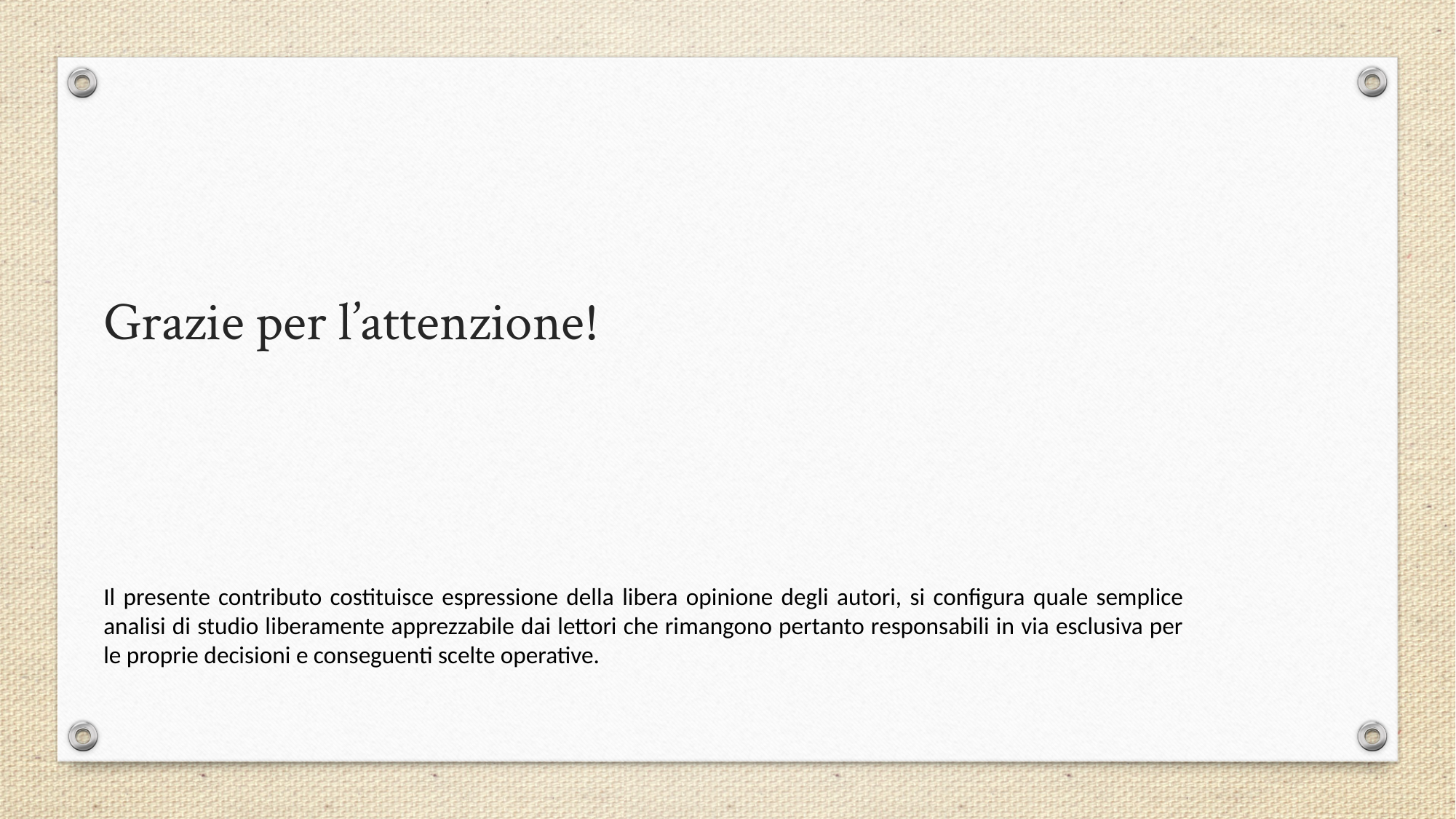

Grazie per l’attenzione!
Il presente contributo costituisce espressione della libera opinione degli autori, si configura quale semplice analisi di studio liberamente apprezzabile dai lettori che rimangono pertanto responsabili in via esclusiva per le proprie decisioni e conseguenti scelte operative.